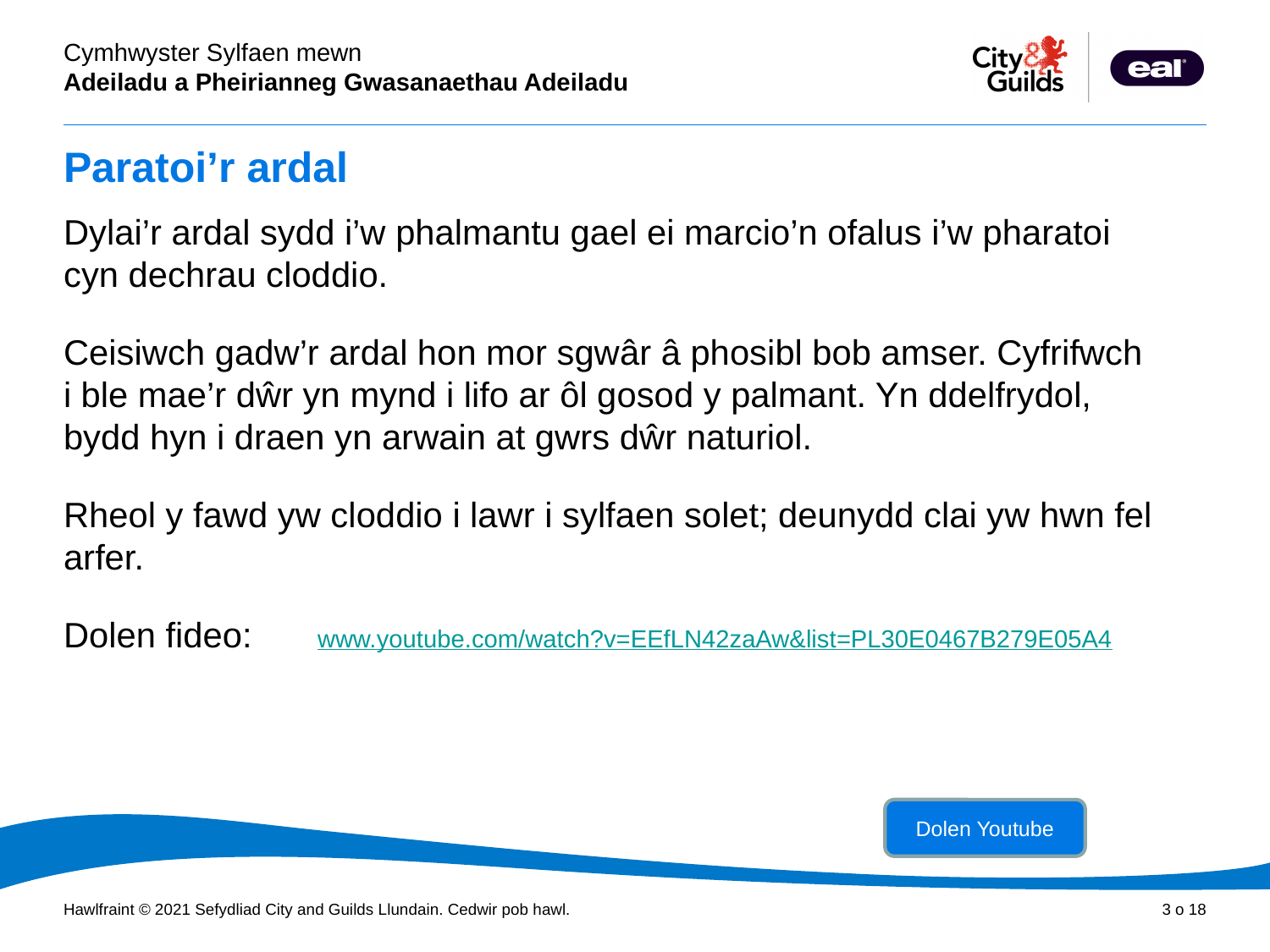

# Paratoi’r ardal
Dylai’r ardal sydd i’w phalmantu gael ei marcio’n ofalus i’w pharatoi cyn dechrau cloddio.
Ceisiwch gadw’r ardal hon mor sgwâr â phosibl bob amser. Cyfrifwch i ble mae’r dŵr yn mynd i lifo ar ôl gosod y palmant. Yn ddelfrydol, bydd hyn i draen yn arwain at gwrs dŵr naturiol.
Rheol y fawd yw cloddio i lawr i sylfaen solet; deunydd clai yw hwn fel arfer.
Dolen fideo:	www.youtube.com/watch?v=EEfLN42zaAw&list=PL30E0467B279E05A4

Dolen Youtube